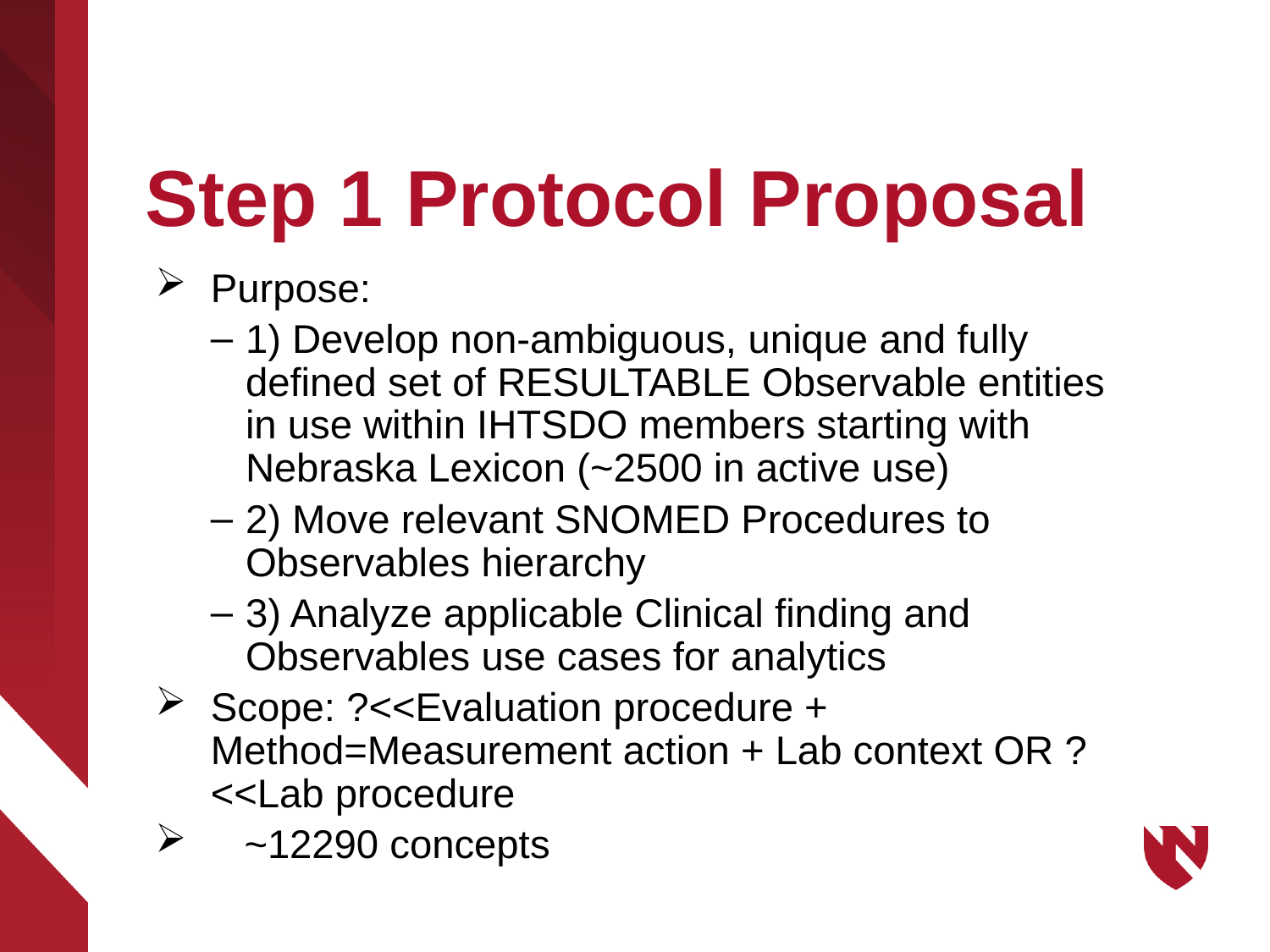

# Step 1 Protocol Proposal
Purpose:
1) Develop non-ambiguous, unique and fully defined set of RESULTABLE Observable entities in use within IHTSDO members starting with Nebraska Lexicon (~2500 in active use)
2) Move relevant SNOMED Procedures to Observables hierarchy
3) Analyze applicable Clinical finding and Observables use cases for analytics
Scope: ?<<Evaluation procedure + Method=Measurement action + Lab context OR ?<<Lab procedure
   ~12290 concepts